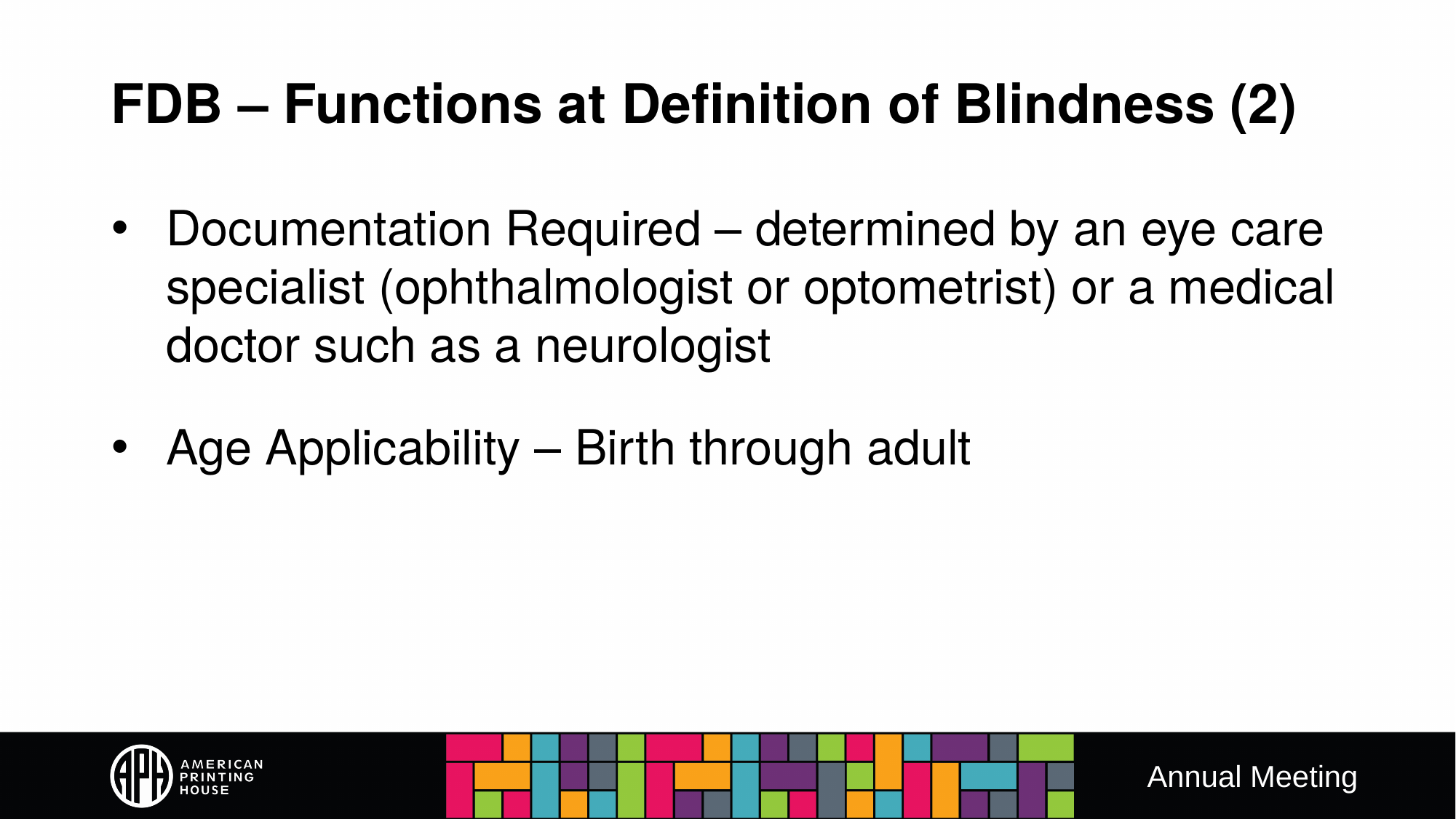

# FDB – Functions at Definition of Blindness (2)
Documentation Required – determined by an eye care specialist (ophthalmologist or optometrist) or a medical doctor such as a neurologist
Age Applicability – Birth through adult